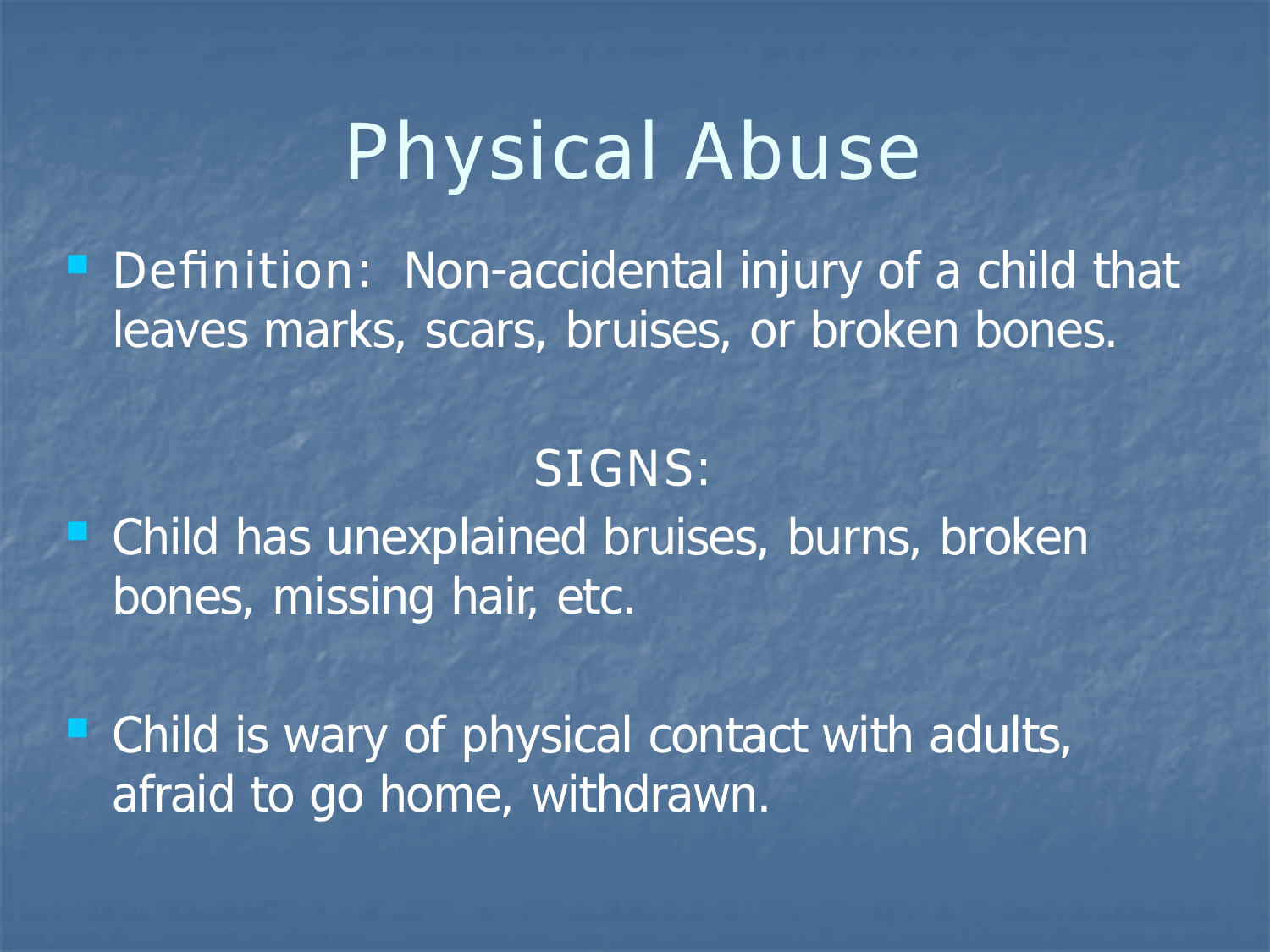

# Physical Abuse
Definition:  Non-accidental injury of a child that leaves marks, scars, bruises, or broken bones.

SIGNS:
Child has unexplained bruises, burns, broken bones, missing hair, etc.

Child is wary of physical contact with adults, afraid to go home, withdrawn.